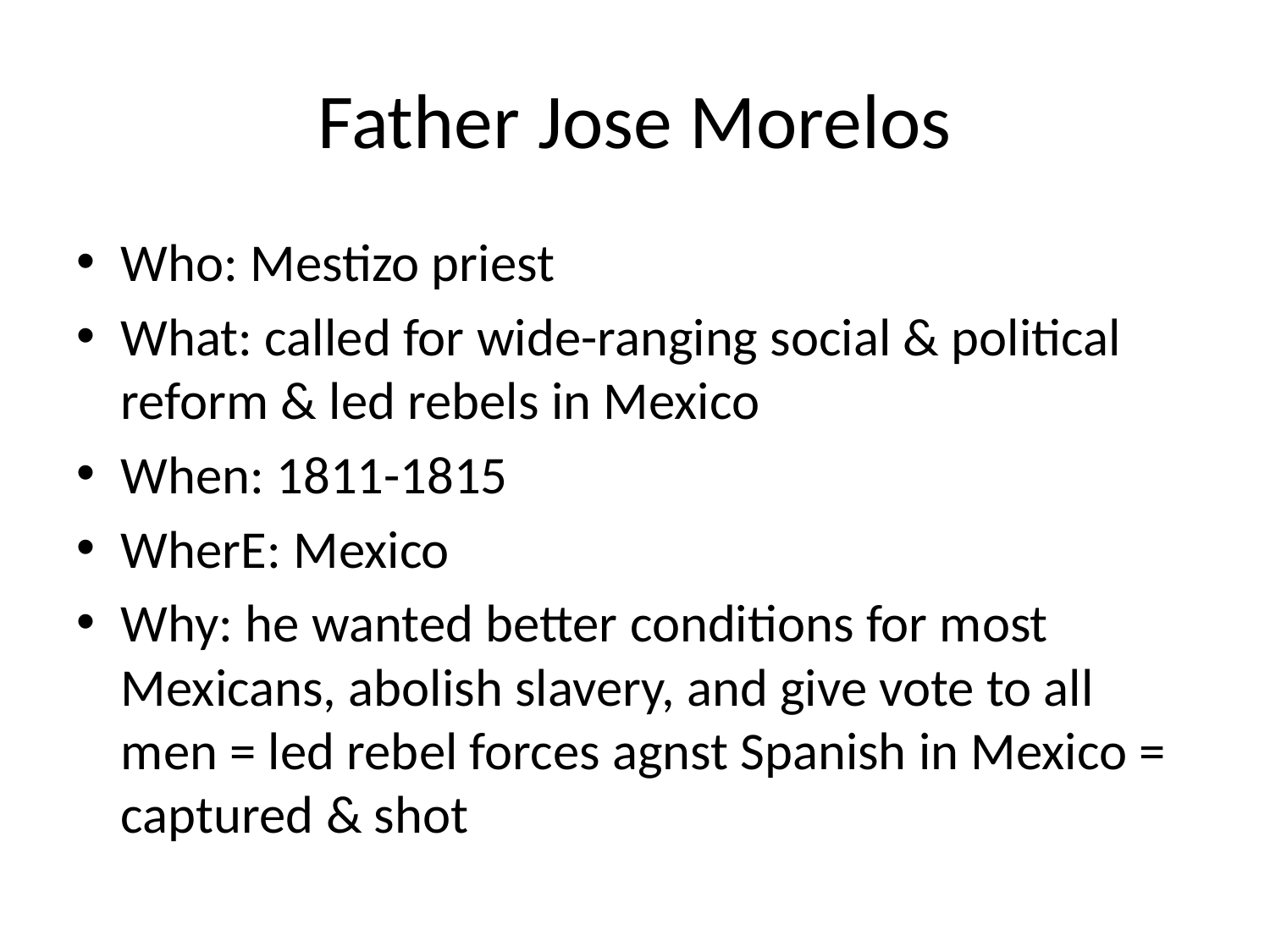

# Father Jose Morelos
Who: Mestizo priest
What: called for wide-ranging social & political reform & led rebels in Mexico
When: 1811-1815
WherE: Mexico
Why: he wanted better conditions for most Mexicans, abolish slavery, and give vote to all men = led rebel forces agnst Spanish in Mexico = captured & shot